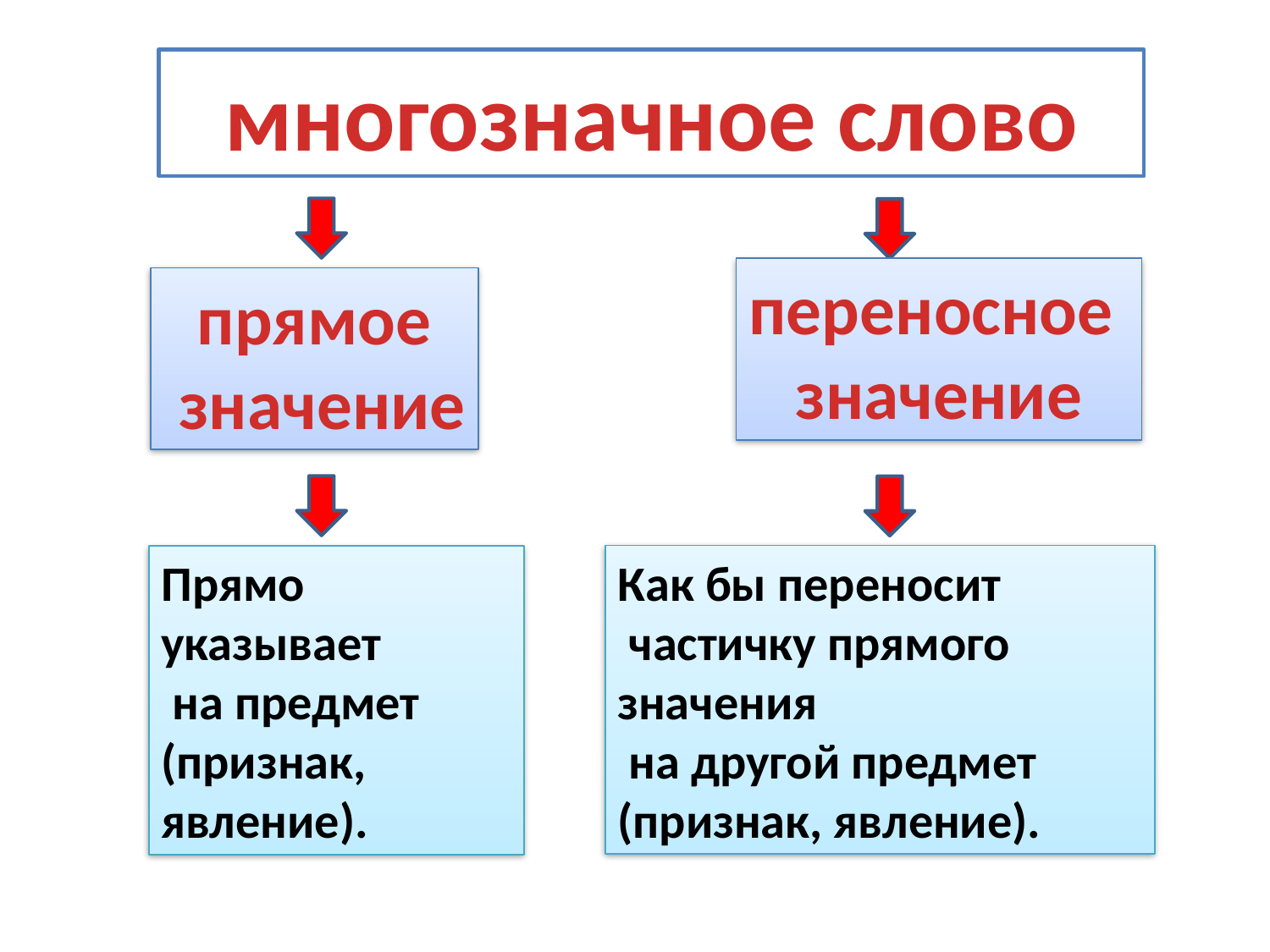

многозначное слово

переносное
значение
прямое
 значение

Как бы переносит
 частичку прямого значения
 на другой предмет
(признак, явление).
Прямо указывает
 на предмет
(признак, явление).